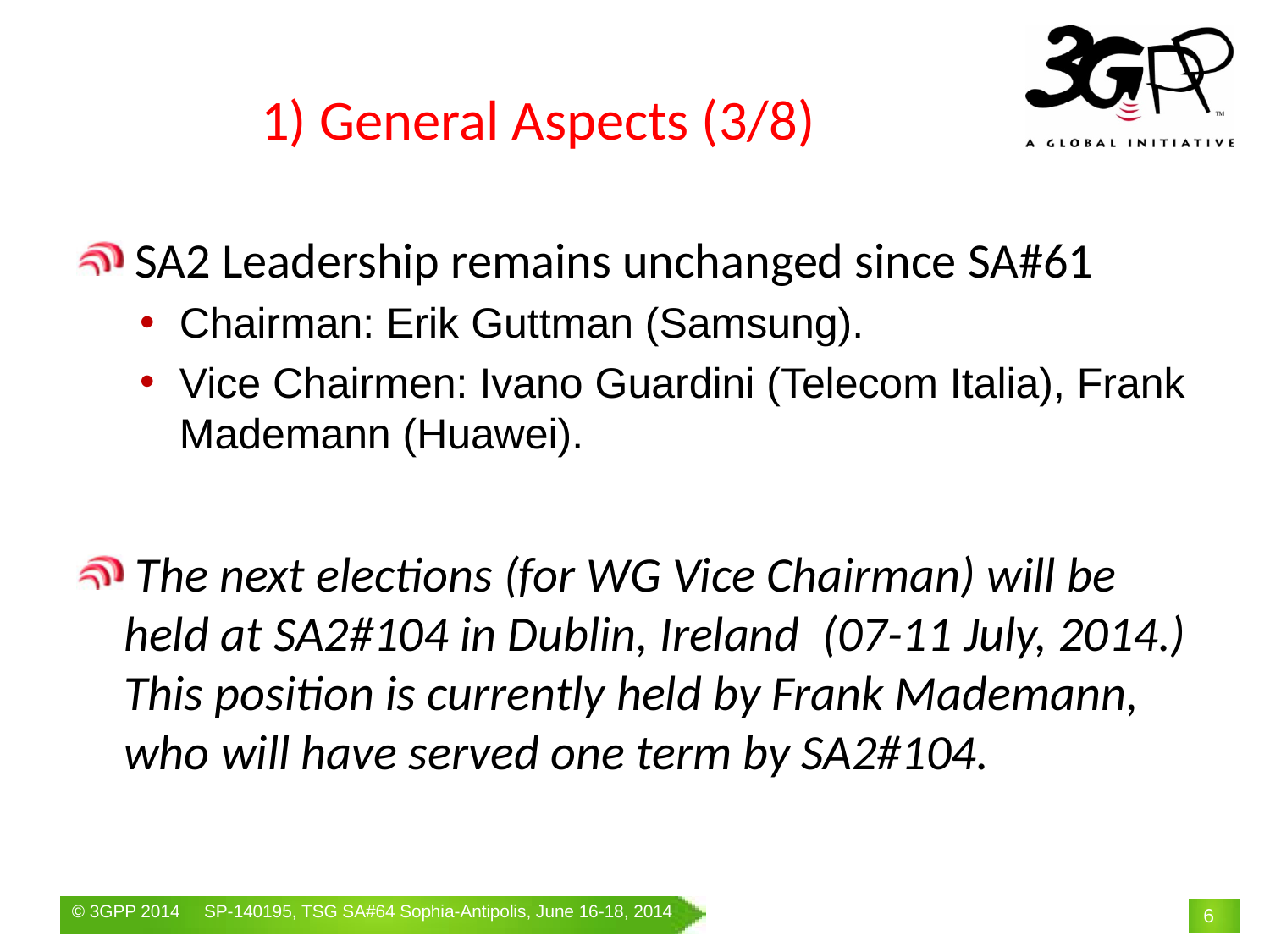

# 1) General Aspects (3/8)
 SA2 Leadership remains unchanged since SA#61
Chairman: Erik Guttman (Samsung).
Vice Chairmen: Ivano Guardini (Telecom Italia), Frank Mademann (Huawei).

 The next elections (for WG Vice Chairman) will be held at SA2#104 in Dublin, Ireland  (07-11 July, 2014.) This position is currently held by Frank Mademann, who will have served one term by SA2#104.